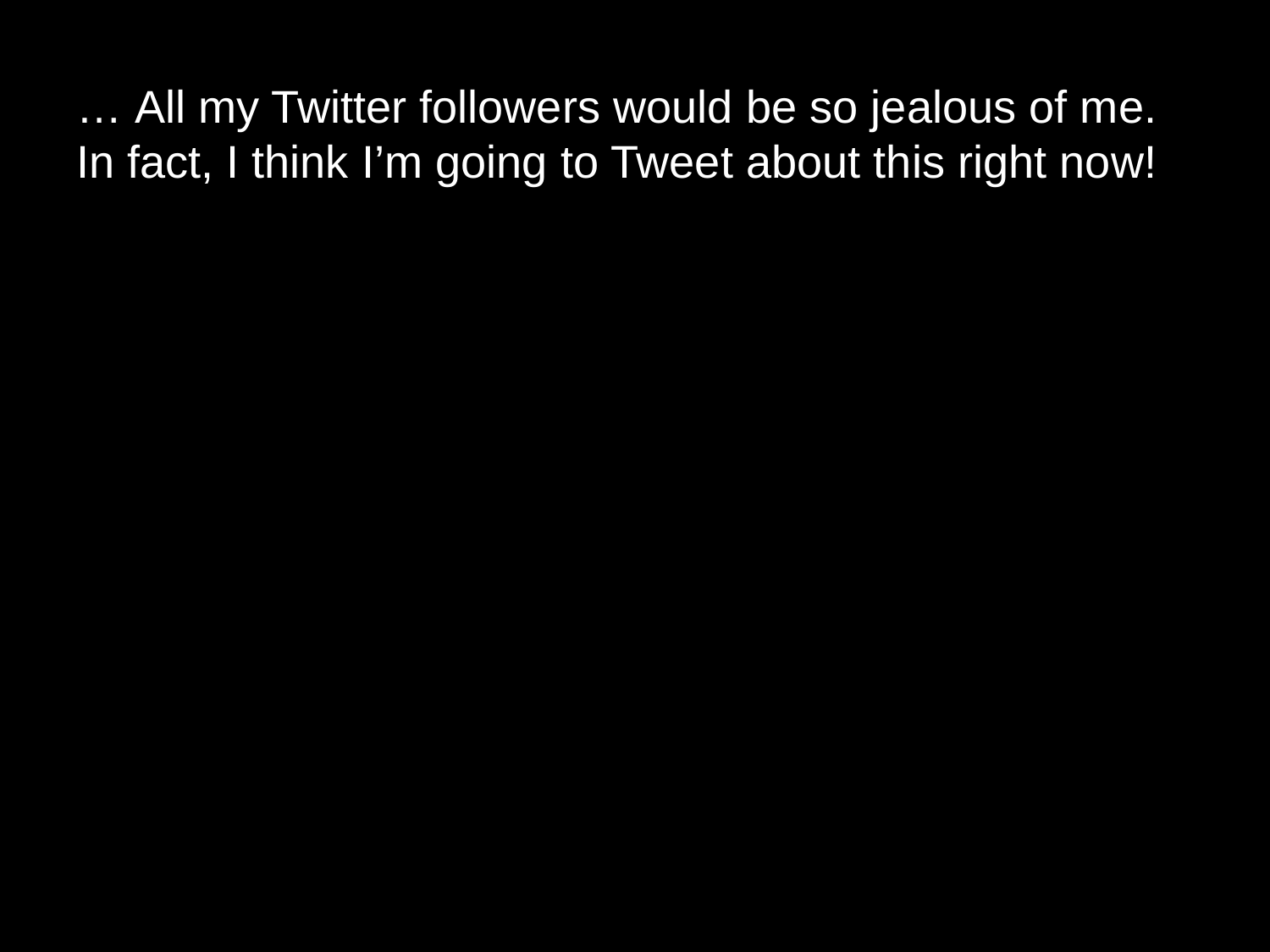

# … All my Twitter followers would be so jealous of me. In fact, I think I’m going to Tweet about this right now!